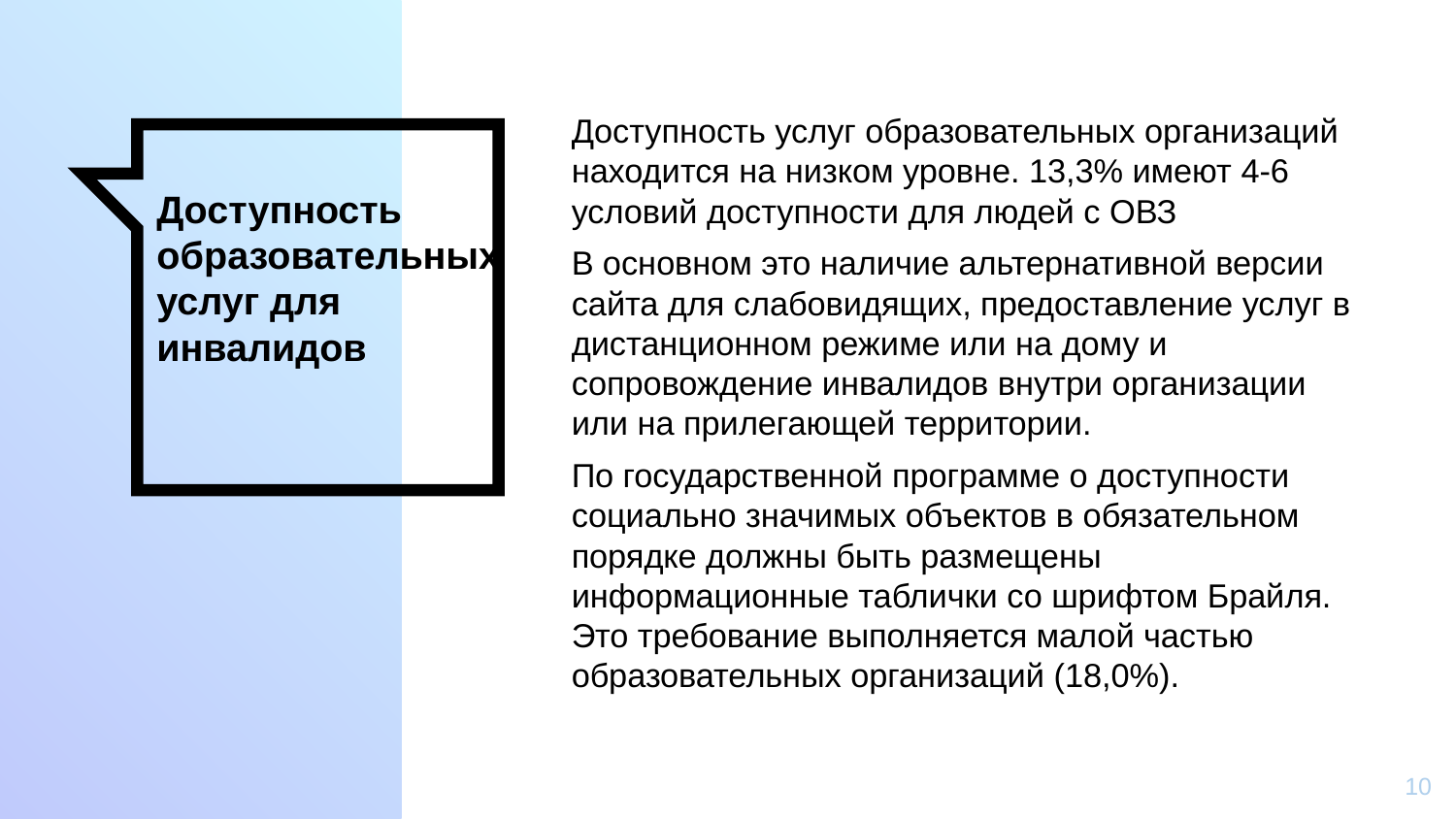

Доступность услуг образовательных организаций находится на низком уровне. 13,3% имеют 4-6 условий доступности для людей с ОВЗ
В основном это наличие альтернативной версии сайта для слабовидящих, предоставление услуг в дистанционном режиме или на дому и сопровождение инвалидов внутри организации или на прилегающей территории.
По государственной программе о доступности социально значимых объектов в обязательном порядке должны быть размещены информационные таблички со шрифтом Брайля. Это требование выполняется малой частью образовательных организаций (18,0%).
# Доступность образовательных услуг для инвалидов
10